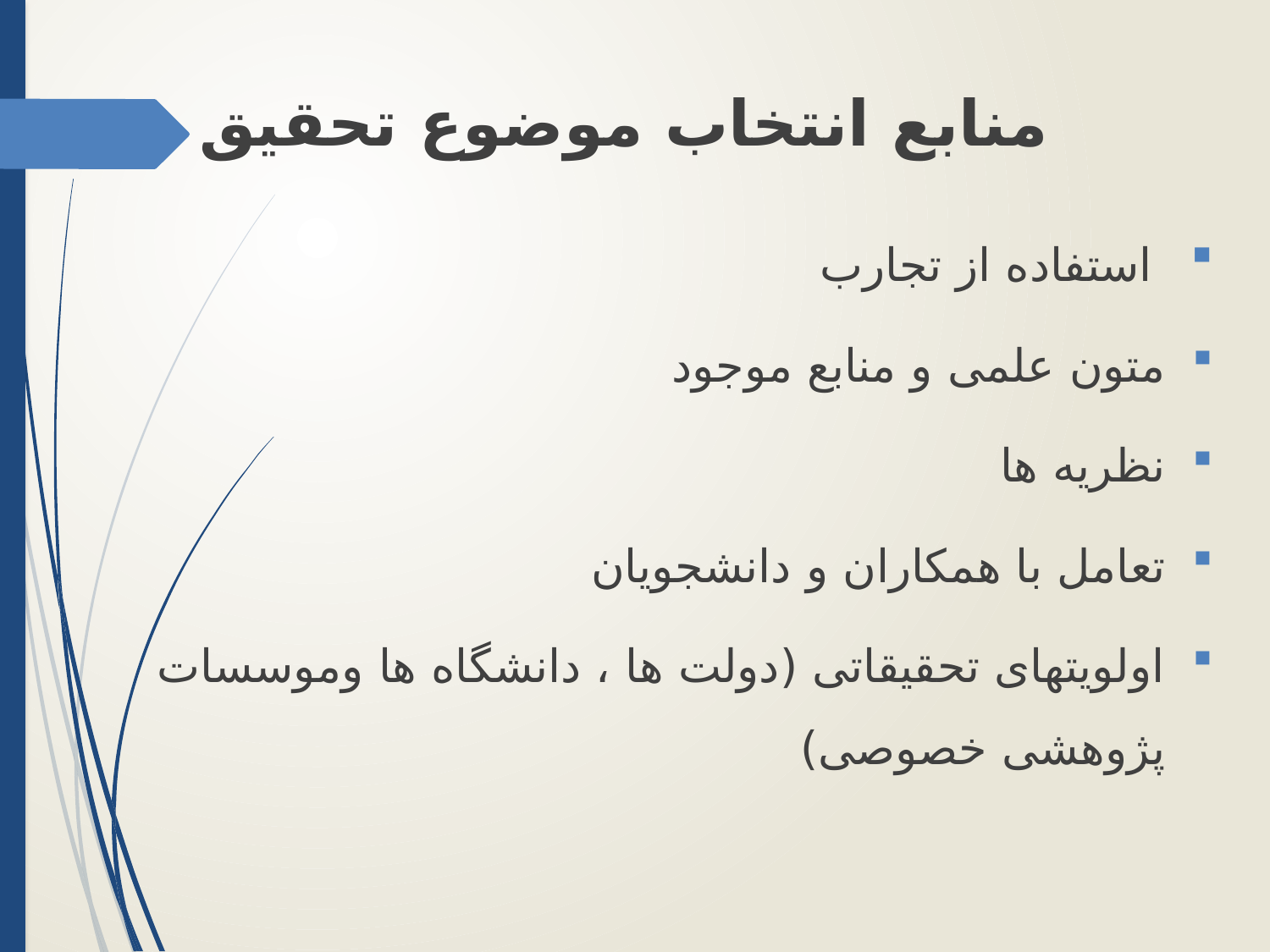

# منابع انتخاب موضوع تحقيق
 استفاده از تجارب
متون علمی و منابع موجود
نظريه ها
تعامل با همکاران و دانشجویان
اولویتهای تحقیقاتی (دولت ها ، دانشگاه ها وموسسات پژوهشی خصوصی)